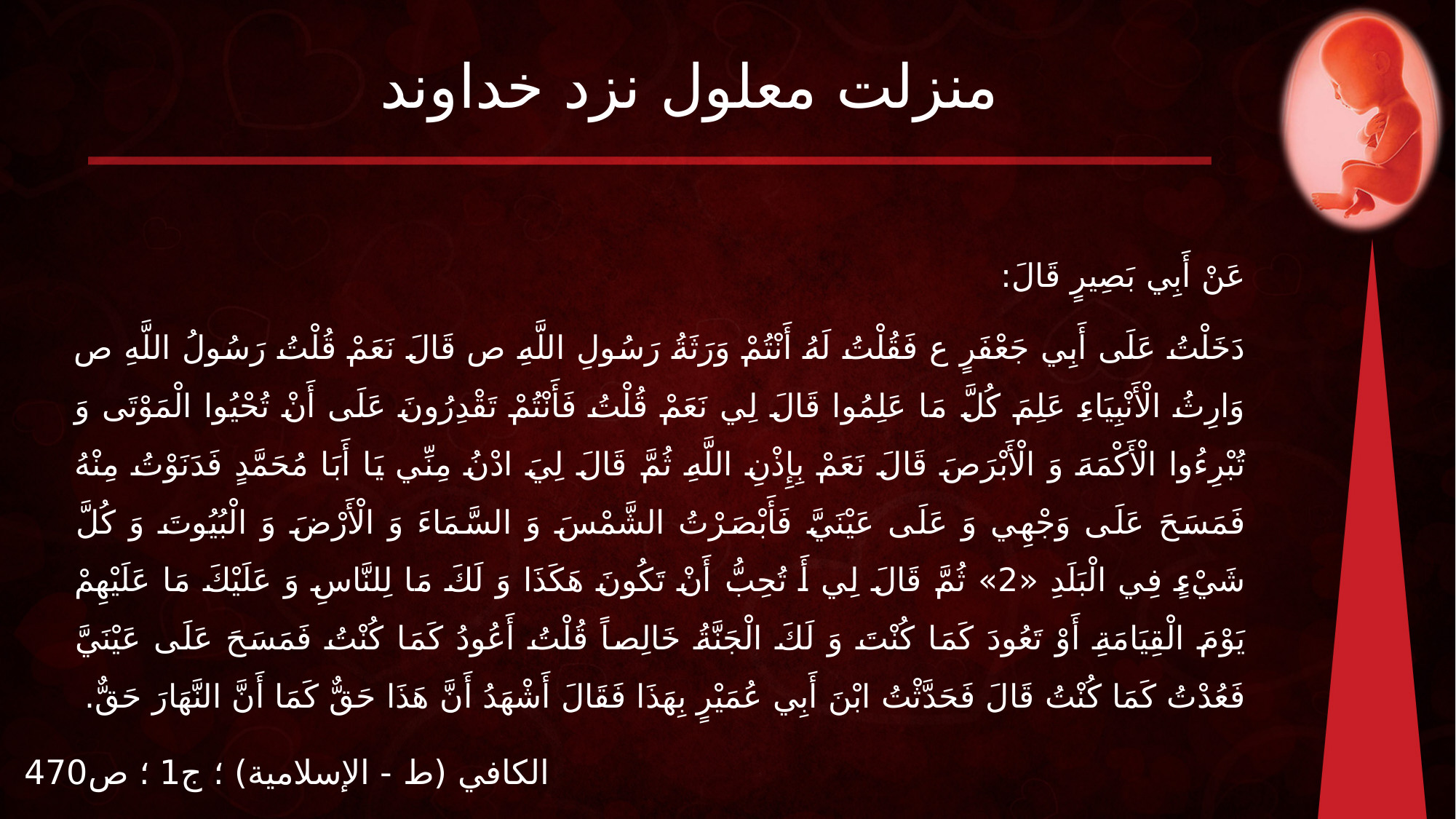

# منزلت معلول نزد خداوند
عَنْ أَبِي بَصِيرٍ قَالَ:
دَخَلْتُ عَلَى أَبِي جَعْفَرٍ ع فَقُلْتُ لَهُ أَنْتُمْ‏ وَرَثَةُ رَسُولِ‏ اللَّهِ‏ ص قَالَ نَعَمْ قُلْتُ رَسُولُ اللَّهِ ص وَارِثُ الْأَنْبِيَاءِ عَلِمَ كُلَّ مَا عَلِمُوا قَالَ لِي نَعَمْ قُلْتُ فَأَنْتُمْ تَقْدِرُونَ عَلَى أَنْ تُحْيُوا الْمَوْتَى وَ تُبْرِءُوا الْأَكْمَهَ وَ الْأَبْرَصَ قَالَ نَعَمْ بِإِذْنِ اللَّهِ ثُمَّ قَالَ لِيَ ادْنُ مِنِّي يَا أَبَا مُحَمَّدٍ فَدَنَوْتُ مِنْهُ فَمَسَحَ عَلَى وَجْهِي وَ عَلَى عَيْنَيَّ فَأَبْصَرْتُ الشَّمْسَ وَ السَّمَاءَ وَ الْأَرْضَ وَ الْبُيُوتَ وَ كُلَّ شَيْ‏ءٍ فِي الْبَلَدِ «2» ثُمَّ قَالَ لِي أَ تُحِبُّ أَنْ تَكُونَ هَكَذَا وَ لَكَ مَا لِلنَّاسِ وَ عَلَيْكَ مَا عَلَيْهِمْ يَوْمَ الْقِيَامَةِ أَوْ تَعُودَ كَمَا كُنْتَ وَ لَكَ الْجَنَّةُ خَالِصاً قُلْتُ أَعُودُ كَمَا كُنْتُ فَمَسَحَ عَلَى عَيْنَيَّ فَعُدْتُ كَمَا كُنْتُ قَالَ فَحَدَّثْتُ ابْنَ أَبِي عُمَيْرٍ بِهَذَا فَقَالَ أَشْهَدُ أَنَّ هَذَا حَقٌّ كَمَا أَنَّ النَّهَارَ حَقٌّ.

الكافي (ط - الإسلامية) ؛ ج‏1 ؛ ص470